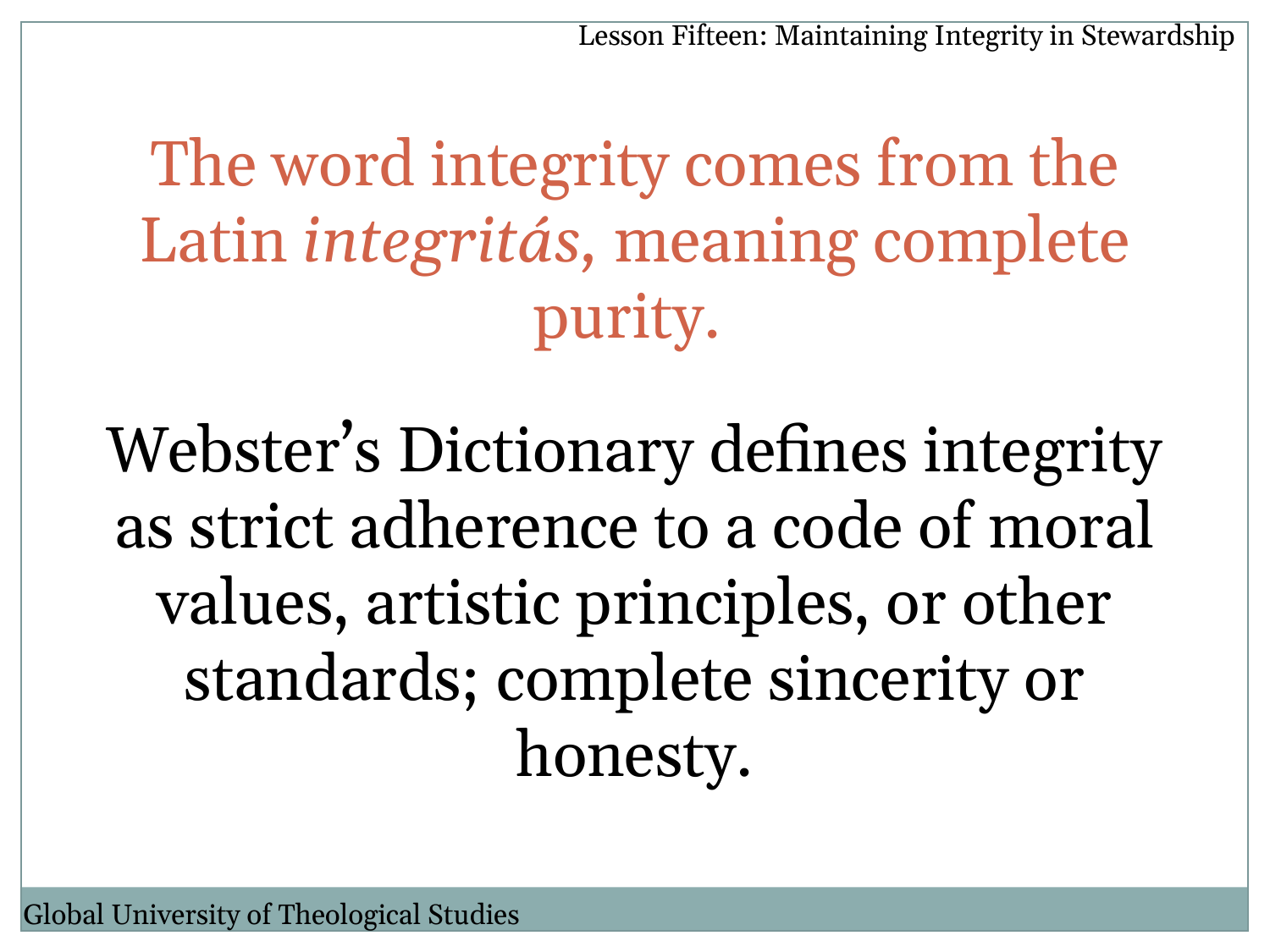

Lesson Fifteen: Maintaining Integrity in Stewardship
The word integrity comes from the Latin integritás, meaning complete purity.
Webster’s Dictionary defines integrity as strict adherence to a code of moral values, artistic principles, or other standards; complete sincerity or honesty.
Global University of Theological Studies